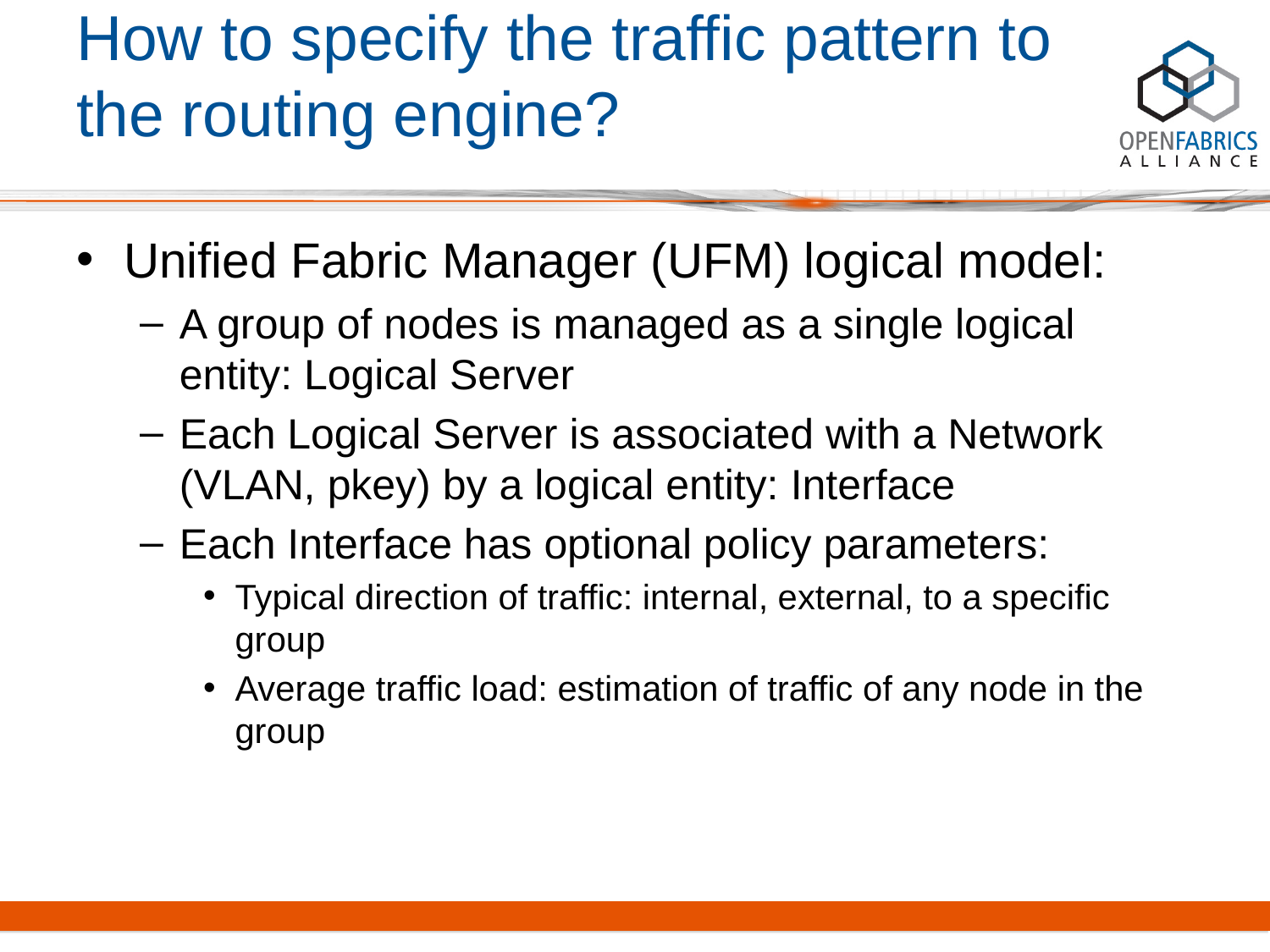

# How to specify the traffic pattern to the routing engine?
Unified Fabric Manager (UFM) logical model:
A group of nodes is managed as a single logical entity: Logical Server
Each Logical Server is associated with a Network (VLAN, pkey) by a logical entity: Interface
Each Interface has optional policy parameters:
Typical direction of traffic: internal, external, to a specific group
Average traffic load: estimation of traffic of any node in the group